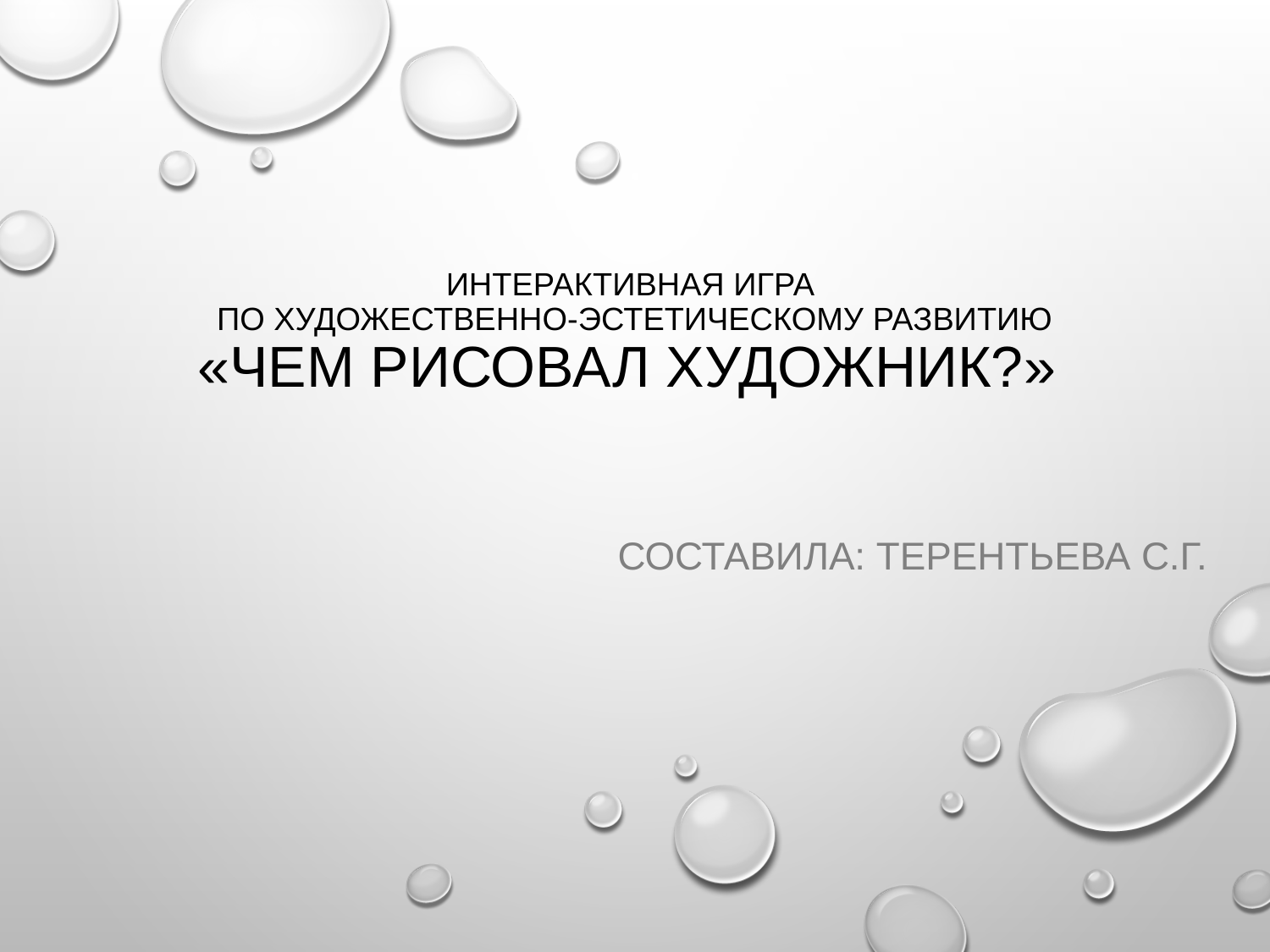

# Интерактивная игра по художественно-эстетическому развитию «Чем рисовал художник?»
Составила: терентьева с.г.